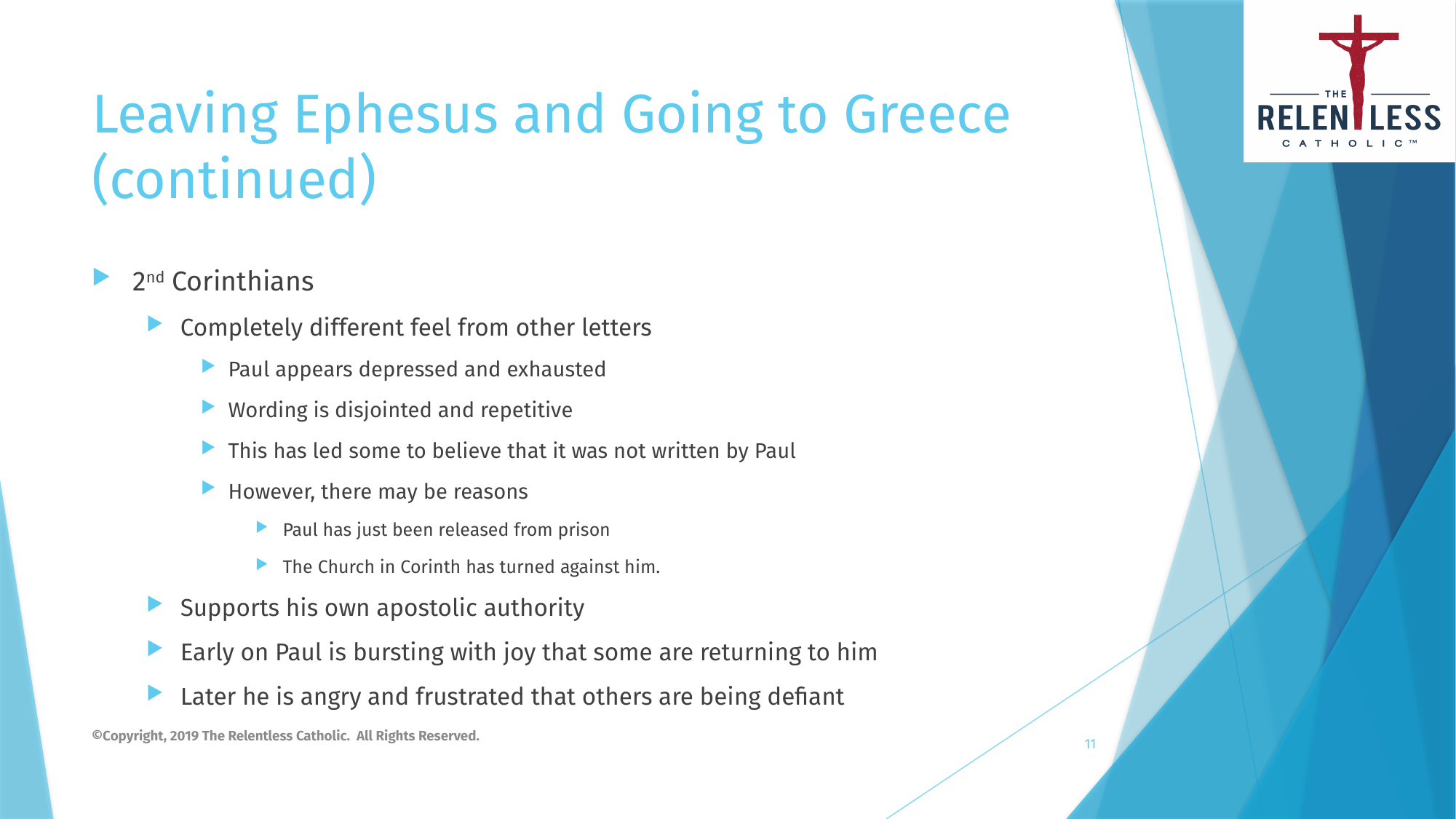

# Leaving Ephesus and Going to Greece (continued)
2nd Corinthians
Completely different feel from other letters
Paul appears depressed and exhausted
Wording is disjointed and repetitive
This has led some to believe that it was not written by Paul
However, there may be reasons
Paul has just been released from prison
The Church in Corinth has turned against him.
Supports his own apostolic authority
Early on Paul is bursting with joy that some are returning to him
Later he is angry and frustrated that others are being defiant

©Copyright, 2019 The Relentless Catholic.  All Rights Reserved.

11